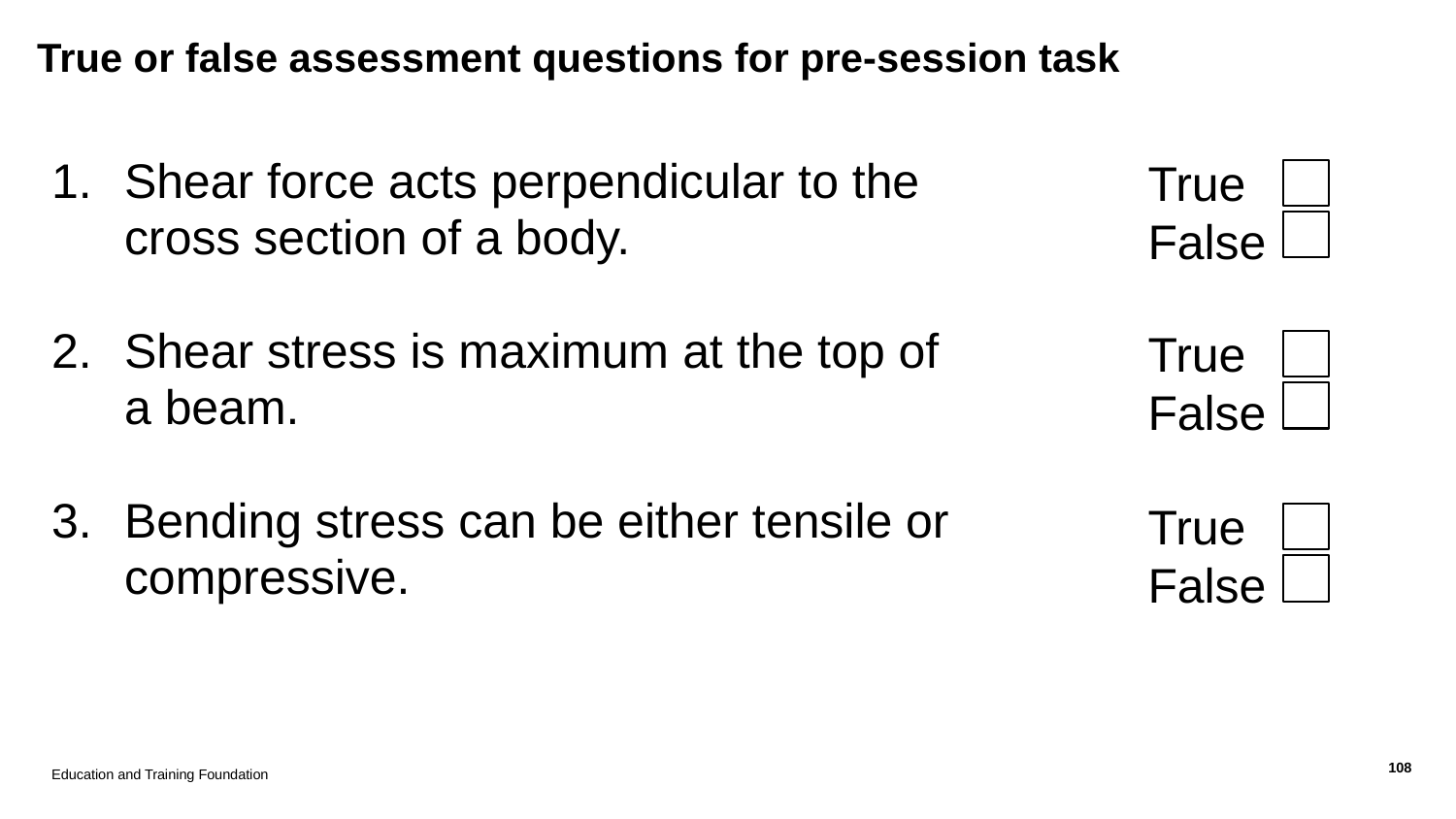

# True or false assessment questions for pre-session task
True
False

Shear force acts perpendicular to the cross section of a body.
Shear stress is maximum at the top of a beam.
Bending stress can be either tensile or compressive.
True
False

True
False

Education and Training Foundation
108